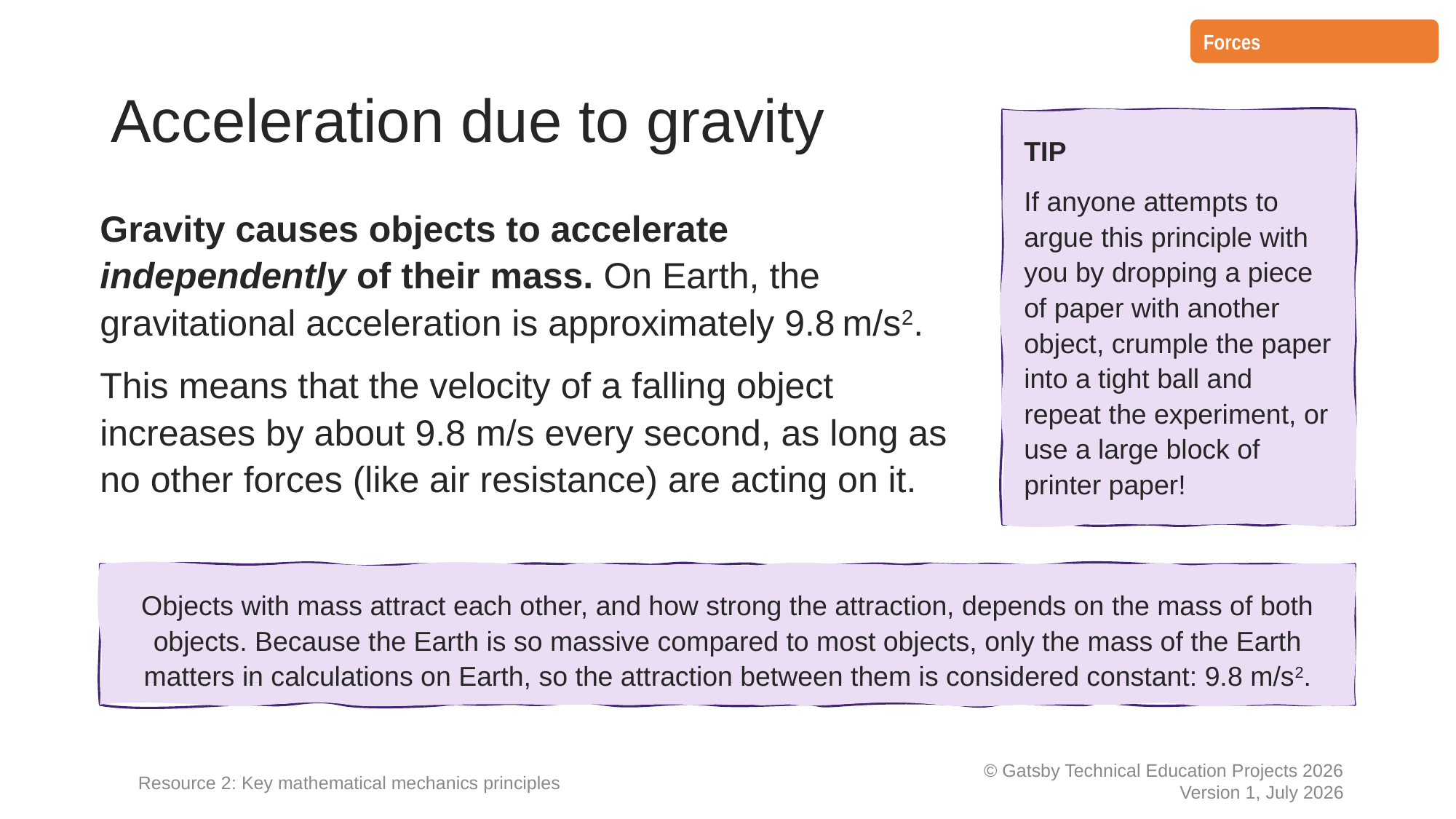

Forces
# Acceleration due to gravity
TIP
If anyone attempts to argue this principle with you by dropping a piece of paper with another object, crumple the paper into a tight ball and repeat the experiment, or use a large block of printer paper!
Gravity causes objects to accelerate independently of their mass. On Earth, the gravitational acceleration is approximately 9.8 m/s2.
This means that the velocity of a falling object increases by about 9.8 m/s every second, as long as no other forces (like air resistance) are acting on it.
Objects with mass attract each other, and how strong the attraction, depends on the mass of both objects. Because the Earth is so massive compared to most objects, only the mass of the Earth matters in calculations on Earth, so the attraction between them is considered constant: 9.8 m/s2.
Resource 2: Key mathematical mechanics principles